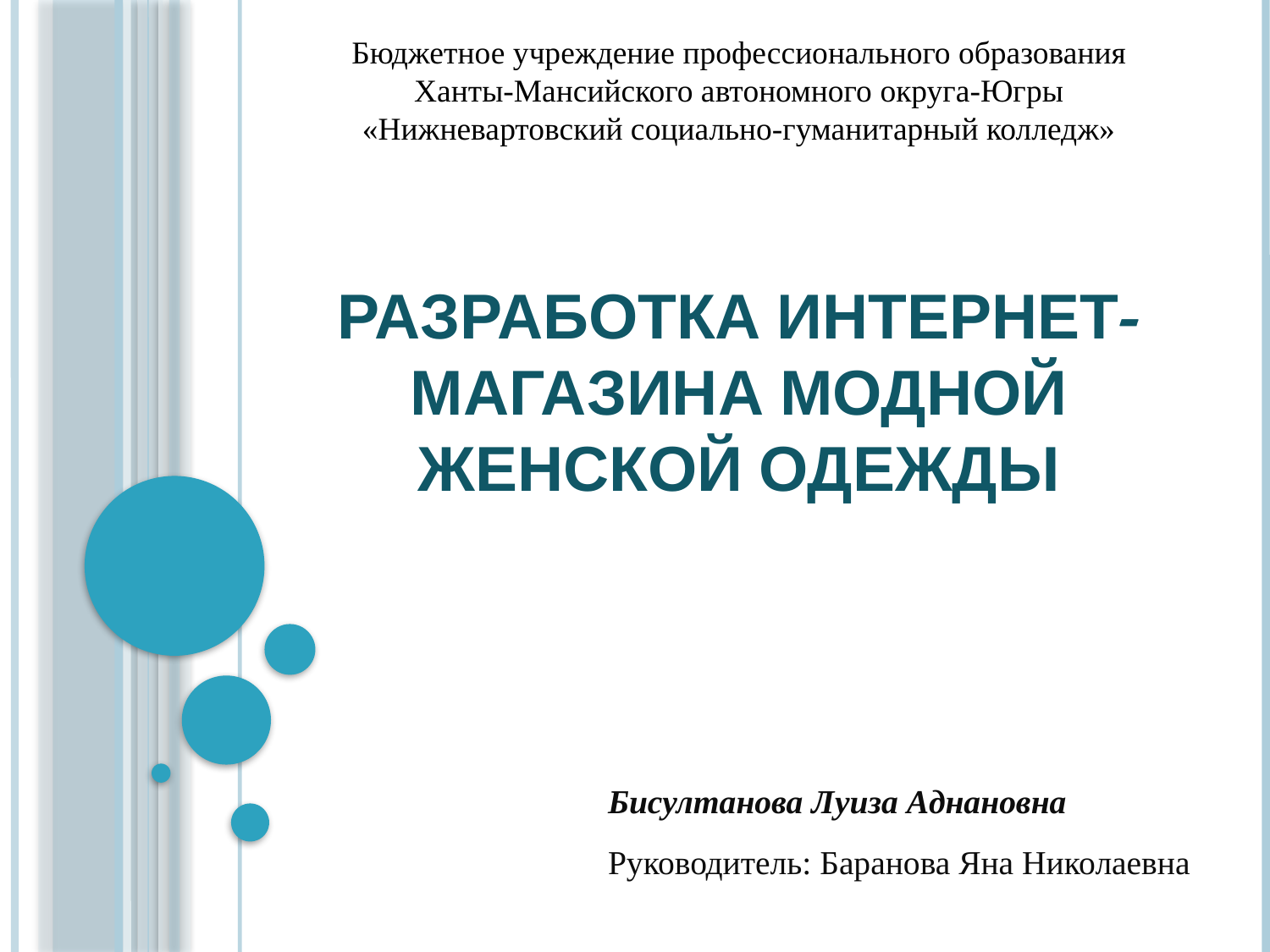

Бюджетное учреждение профессионального образования
Ханты-Мансийского автономного округа-Югры
«Нижневартовский социально-гуманитарный колледж»
# разработка интернет-магазина модной женской одежды
Бисултанова Луиза Аднановна
Руководитель: Баранова Яна Николаевна